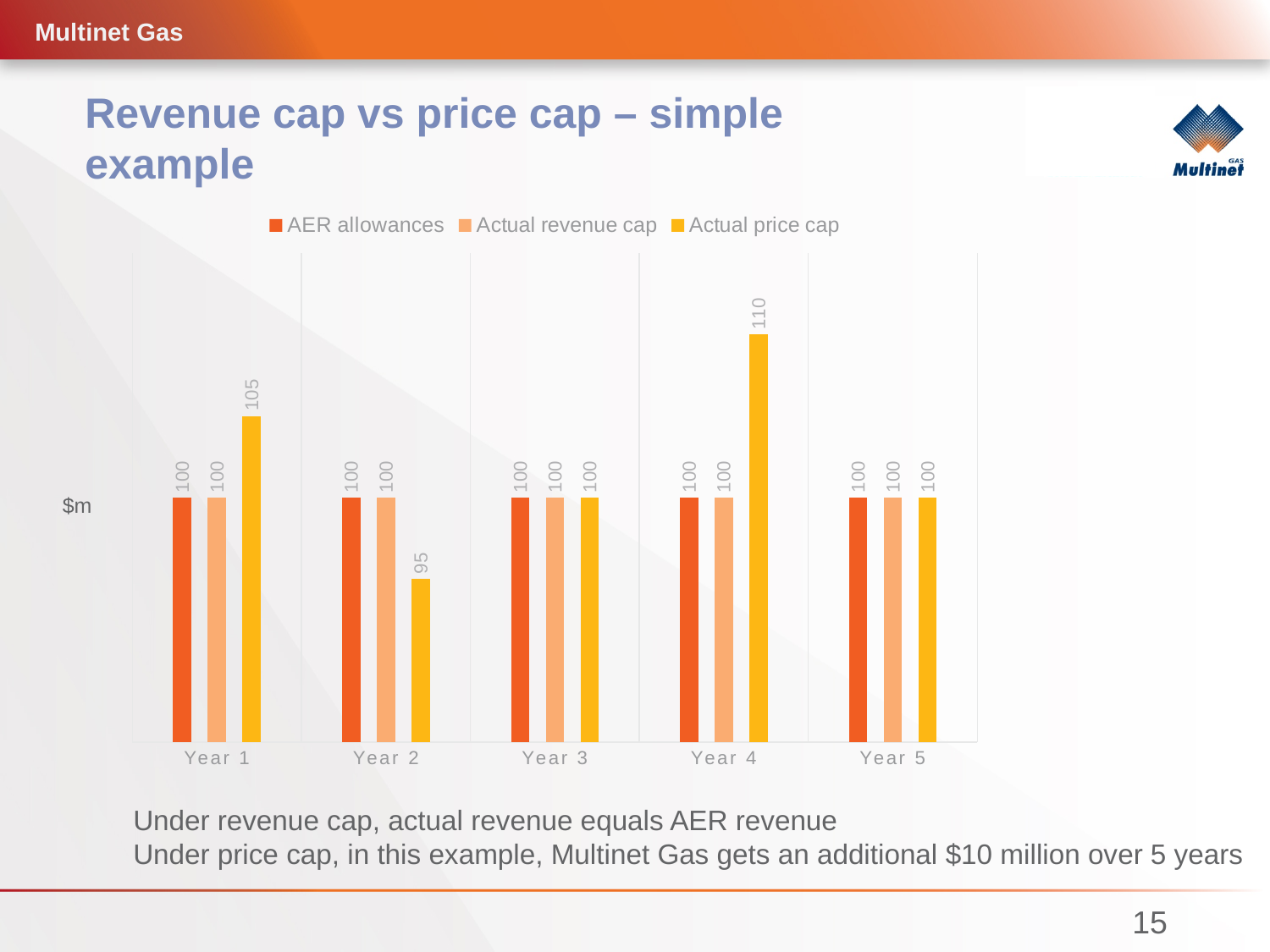

Multinet Gas
# Revenue cap vs price cap – simple example

### Chart

| Category | AER allowances | Actual revenue cap | Actual price cap |
|---|---|---|---|
| Year 1 | 100.0 | 100.0 | 105.0 |
| Year 2 | 100.0 | 100.0 | 95.0 |
| Year 3 | 100.0 | 100.0 | 100.0 |
| Year 4 | 100.0 | 100.0 | 110.0 |
| Year 5 | 100.0 | 100.0 | 100.0 |
$m
Under revenue cap, actual revenue equals AER revenue
Under price cap, in this example, Multinet Gas gets an additional $10 million over 5 years
15